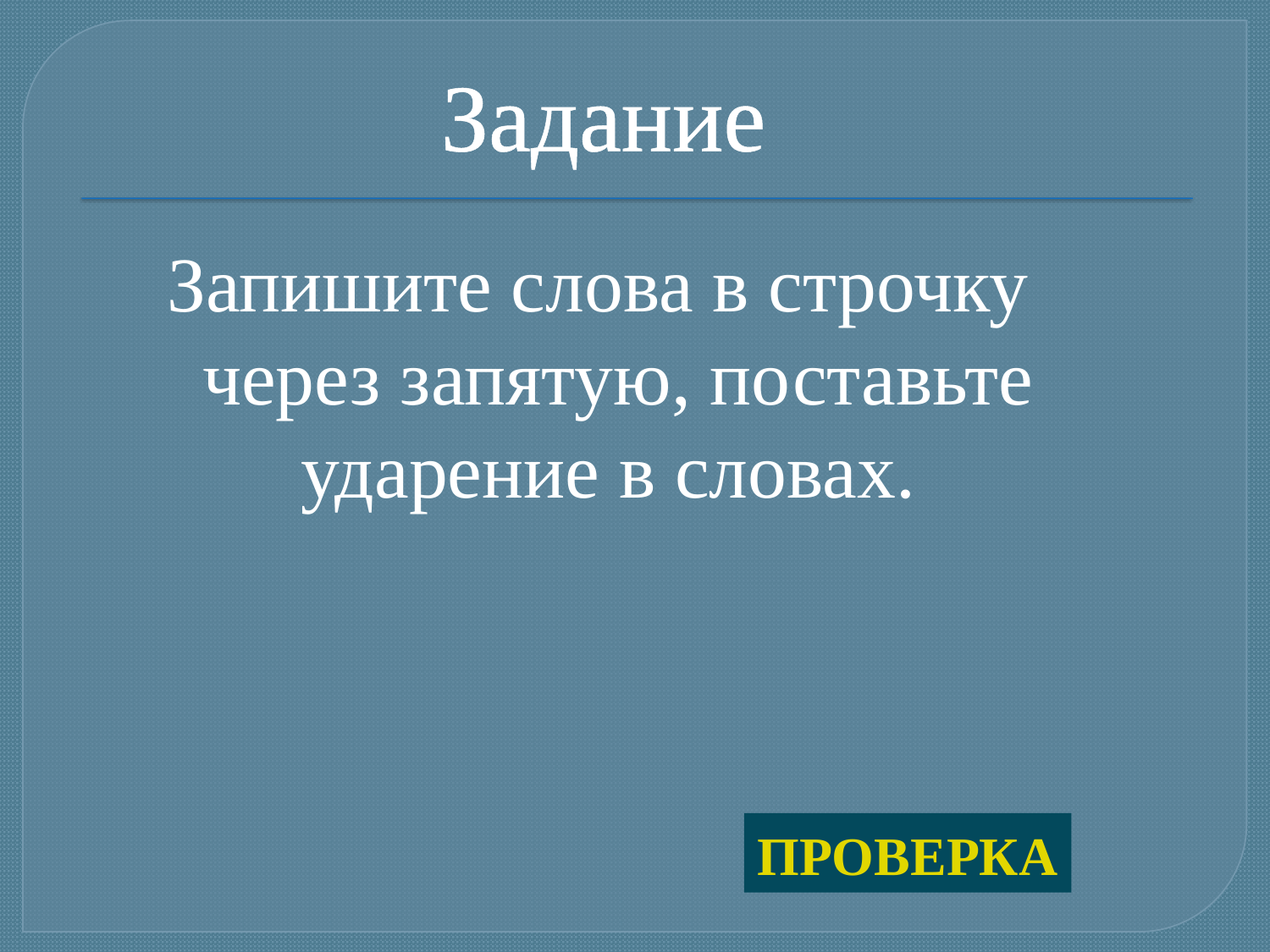

#
Задание
Запишите слова в строчку через запятую, поставьте ударение в словах.

Проверка